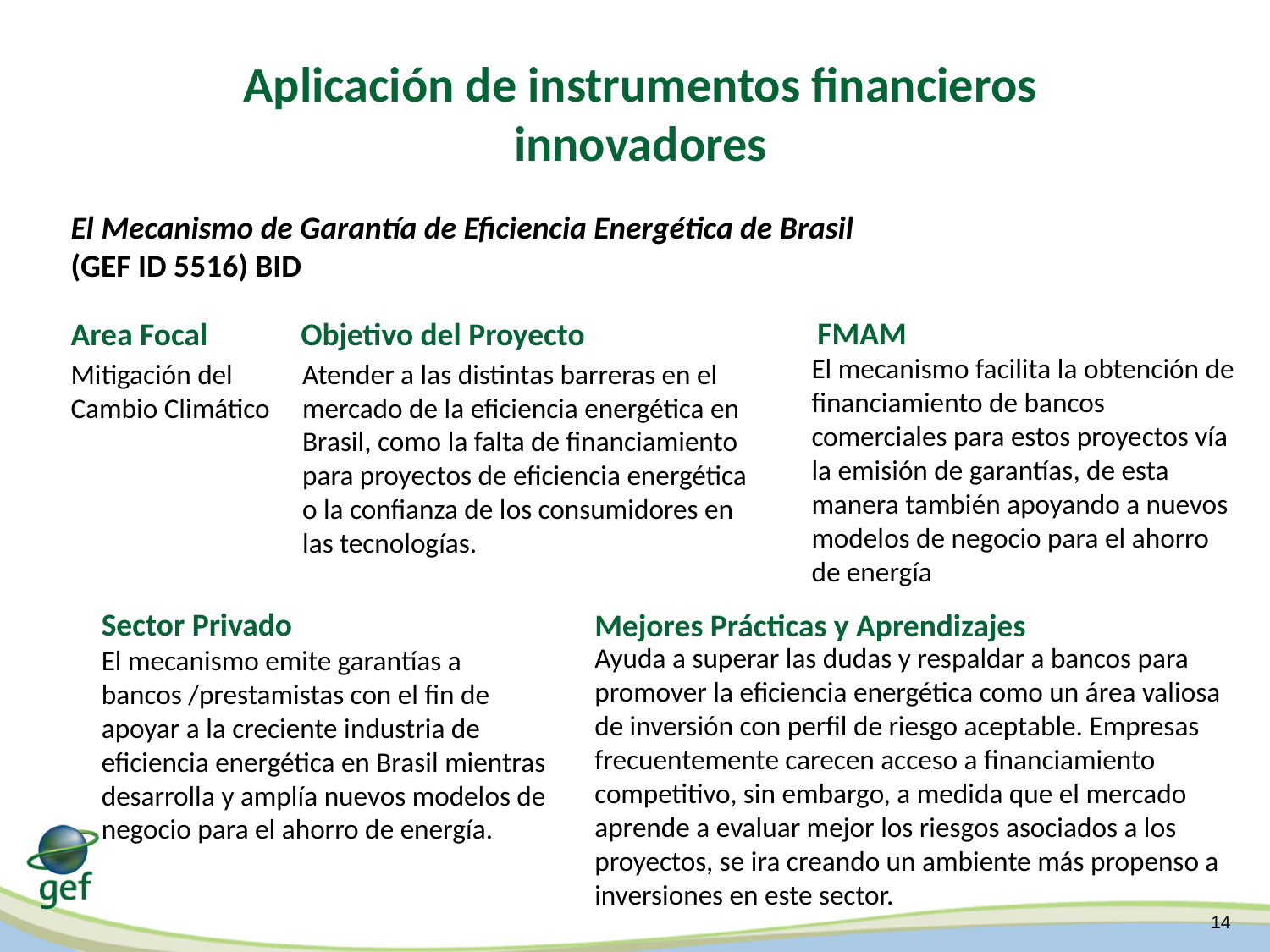

Aplicación de instrumentos financieros innovadores
El Mecanismo de Garantía de Eficiencia Energética de Brasil
(GEF ID 5516) BID
FMAM
Area Focal
Objetivo del Proyecto
El mecanismo facilita la obtención de financiamiento de bancos comerciales para estos proyectos vía la emisión de garantías, de esta manera también apoyando a nuevos modelos de negocio para el ahorro de energía
Mitigación del Cambio Climático
Atender a las distintas barreras en el mercado de la eficiencia energética en Brasil, como la falta de financiamiento para proyectos de eficiencia energética o la confianza de los consumidores en las tecnologías.

Sector Privado
Mejores Prácticas y Aprendizajes
Ayuda a superar las dudas y respaldar a bancos para promover la eficiencia energética como un área valiosa de inversión con perfil de riesgo aceptable. Empresas frecuentemente carecen acceso a financiamiento competitivo, sin embargo, a medida que el mercado aprende a evaluar mejor los riesgos asociados a los proyectos, se ira creando un ambiente más propenso a inversiones en este sector.
El mecanismo emite garantías a bancos /prestamistas con el fin de apoyar a la creciente industria de eficiencia energética en Brasil mientras desarrolla y amplía nuevos modelos de negocio para el ahorro de energía.